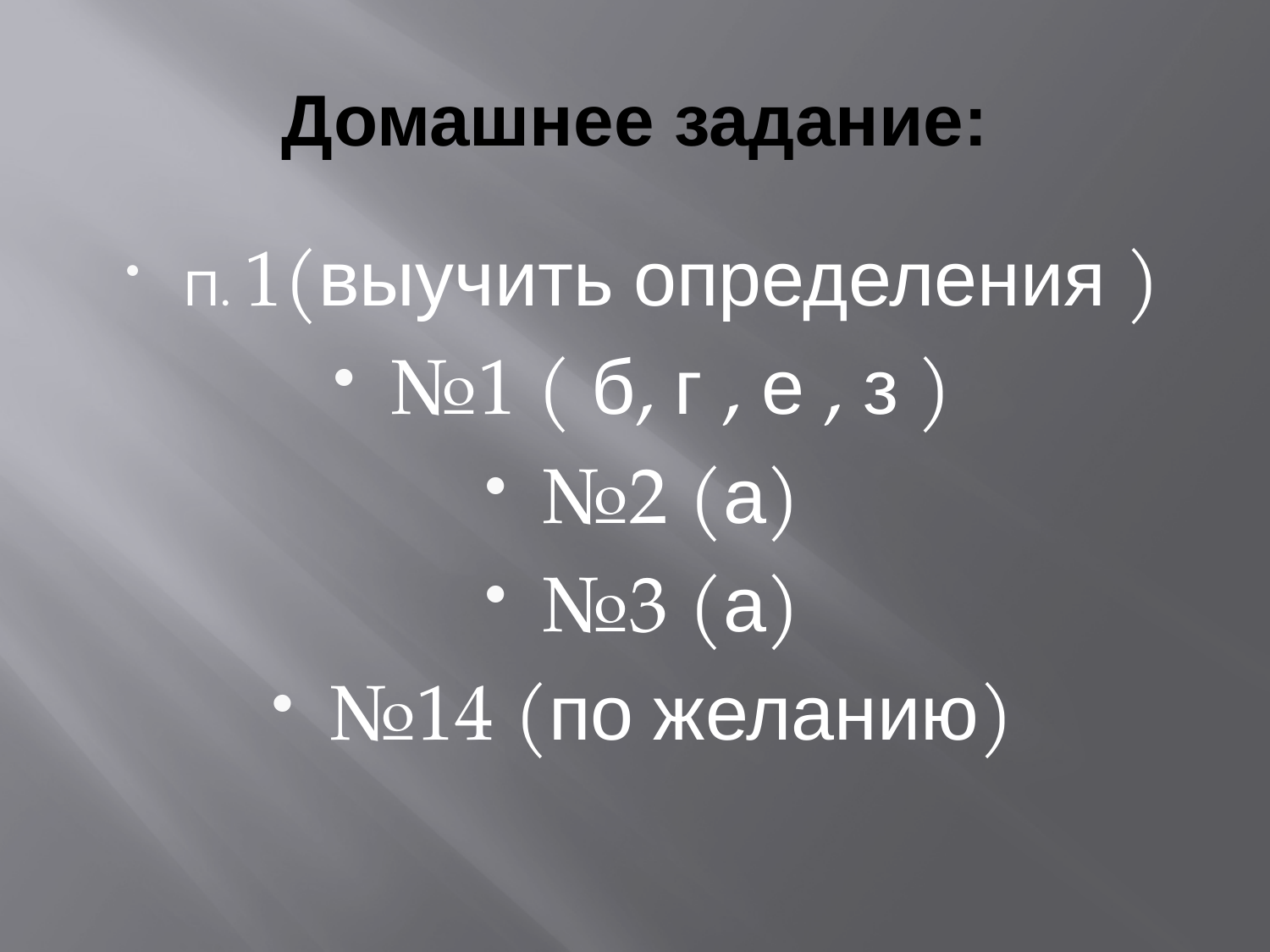

# Домашнее задание:
П. 1(выучить определения )
№1 ( б, г , е , з )
№2 (а)
№3 (а)
№14 (по желанию)